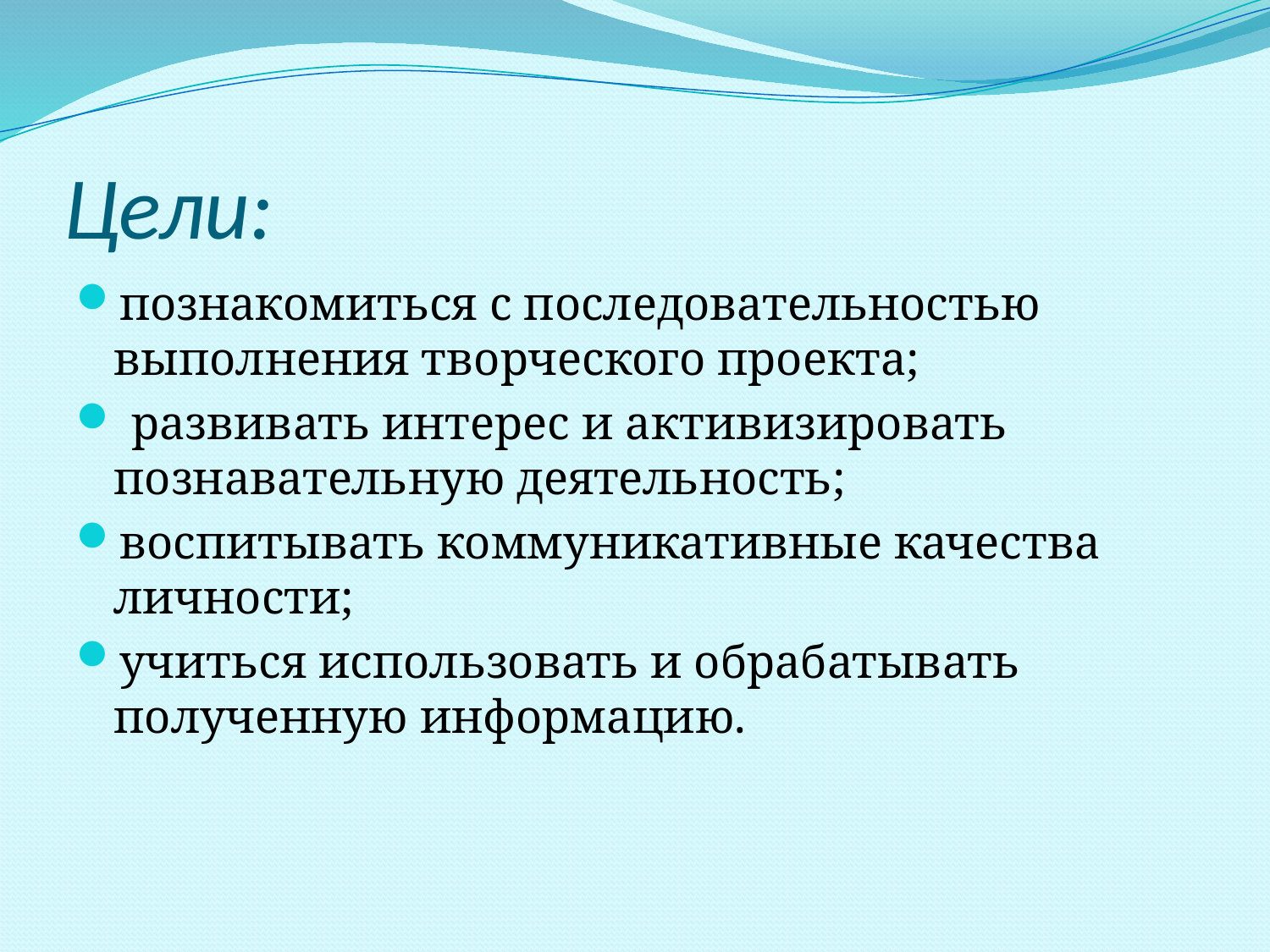

# Цели:
познакомиться с последовательностью выполнения творческого проекта;
 развивать интерес и активизировать познавательную деятельность;
воспитывать коммуникативные качества личности;
учиться использовать и обрабатывать полученную информацию.